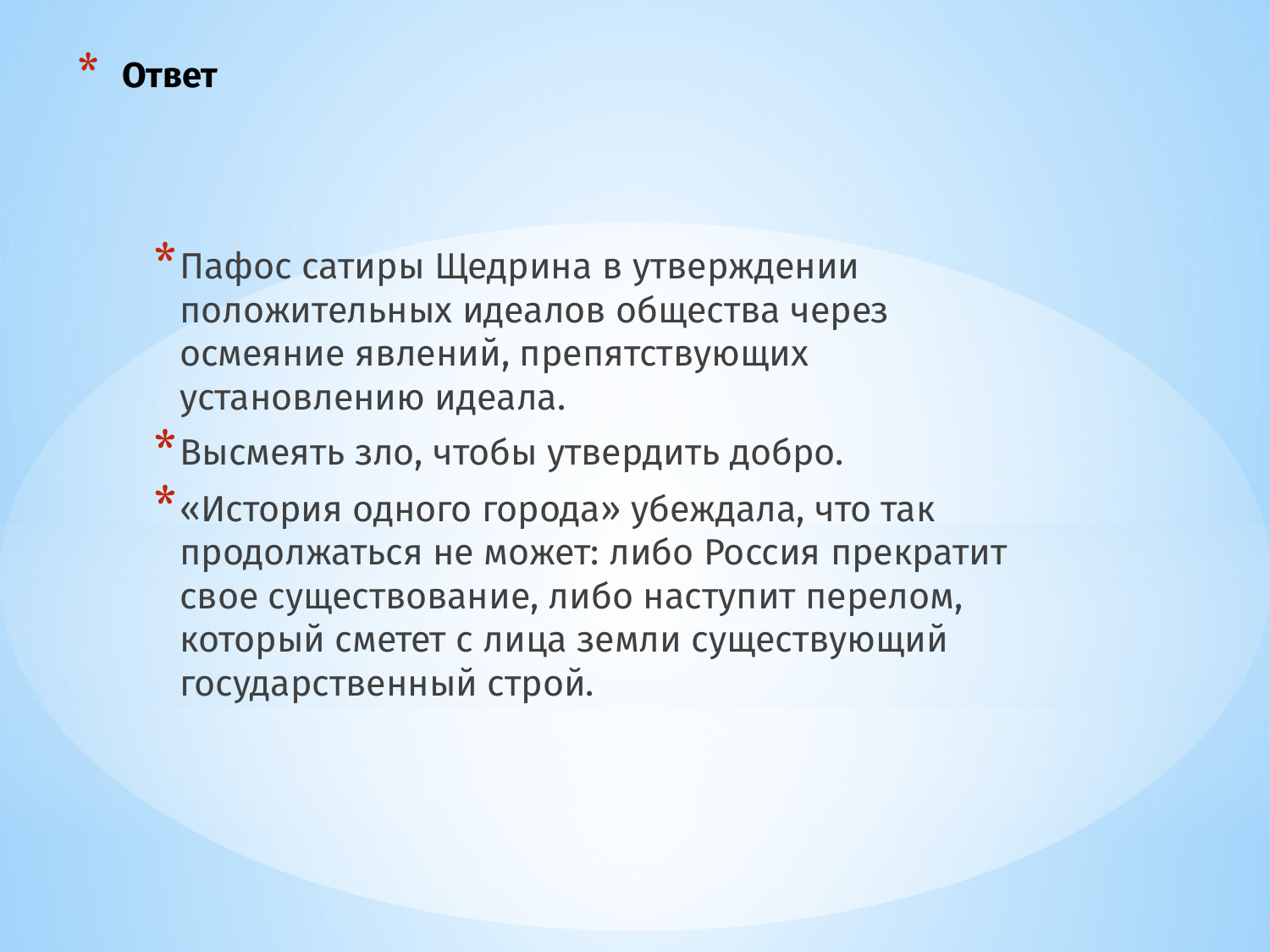

# Ответ
Пафос сатиры Щедрина в утверждении положительных идеалов общества через осмеяние явлений, препятствующих установлению идеала.
Высмеять зло, чтобы утвердить добро.
«История одного города» убеждала, что так продолжаться не может: либо Россия прекратит свое существование, либо наступит перелом, который сметет с лица земли существующий государственный строй.